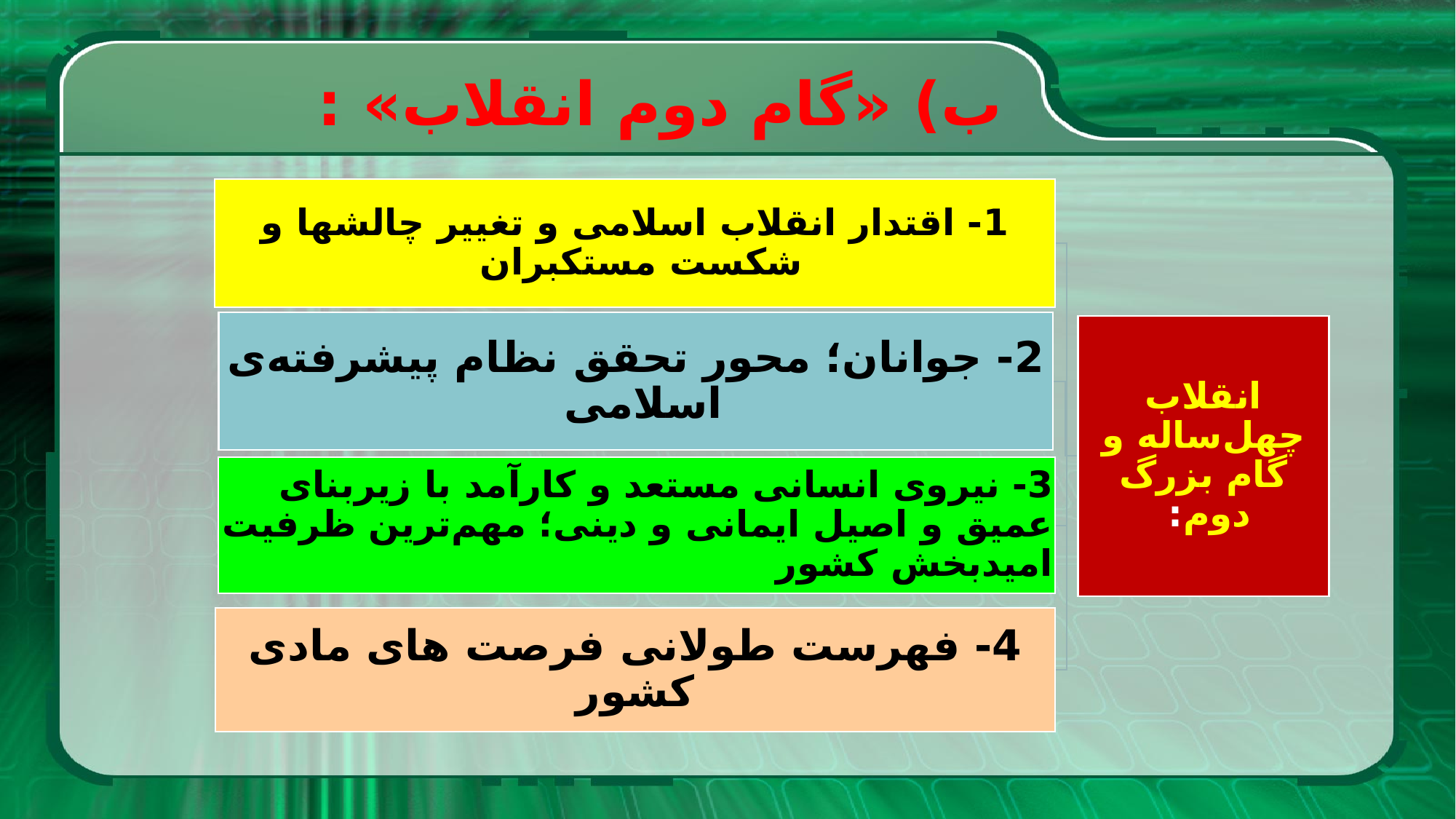

# ب) «گام دوم انقلاب» :

انقلاب چهل‌ساله و گام بزرگ دوم:
1- اقتدار انقلاب اسلامی و تغییر چالشها و شکست مستکبران
2- جوانان؛ محور تحقق نظام پیشرفته‌ی اسلامی
3- نیروی انسانی مستعد و کارآمد با زیربنای عمیق و اصیل ایمانی و دینی؛ مهم‌ترین ظرفیت امیدبخش کشور
4- فهرست طولانی فرصت های مادی کشور